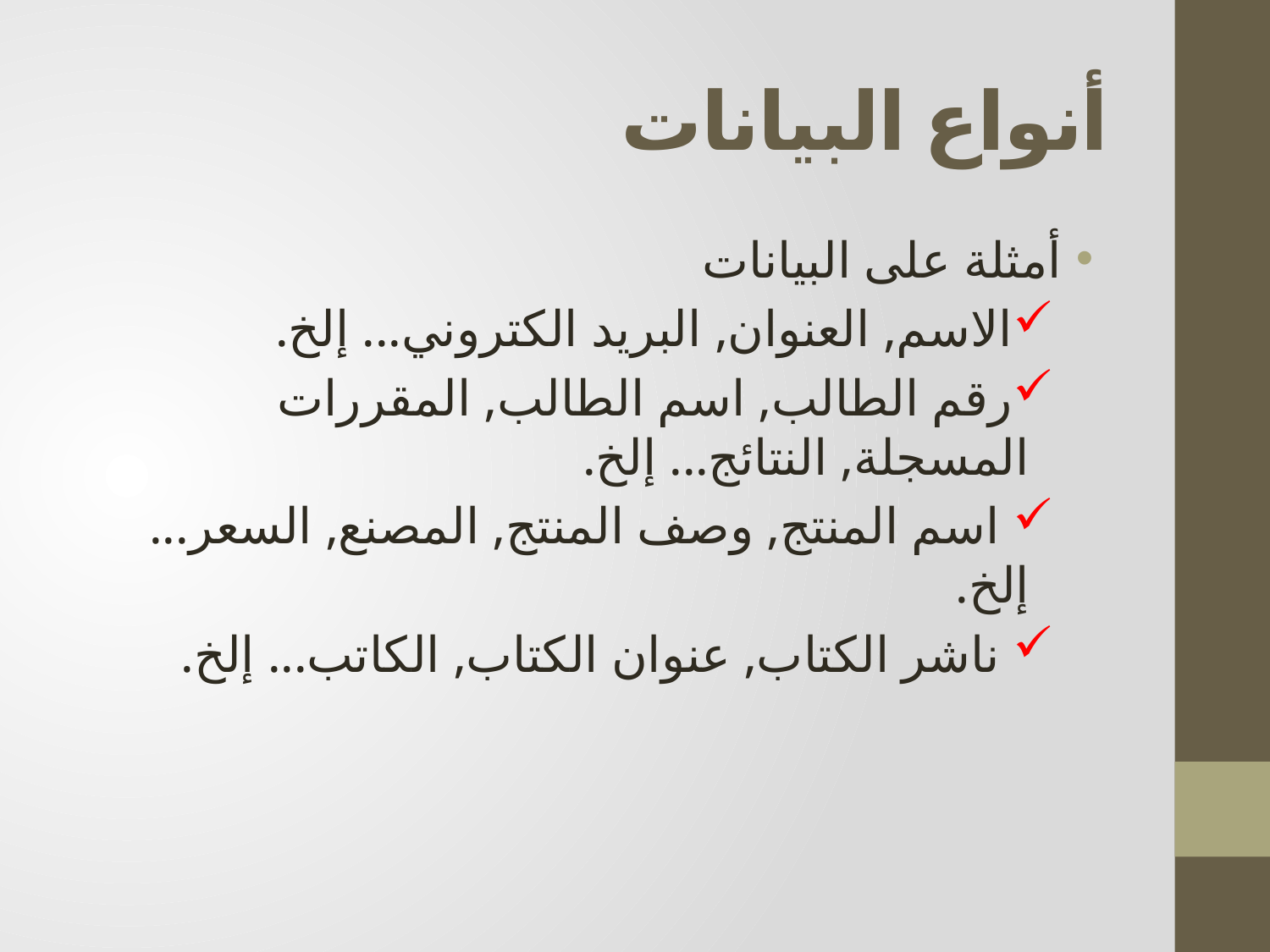

# أنواع البيانات
أمثلة على البيانات
الاسم, العنوان, البريد الكتروني... إلخ.
رقم الطالب, اسم الطالب, المقررات المسجلة, النتائج... إلخ.
 اسم المنتج, وصف المنتج, المصنع, السعر... إلخ.
 ناشر الكتاب, عنوان الكتاب, الكاتب... إلخ.